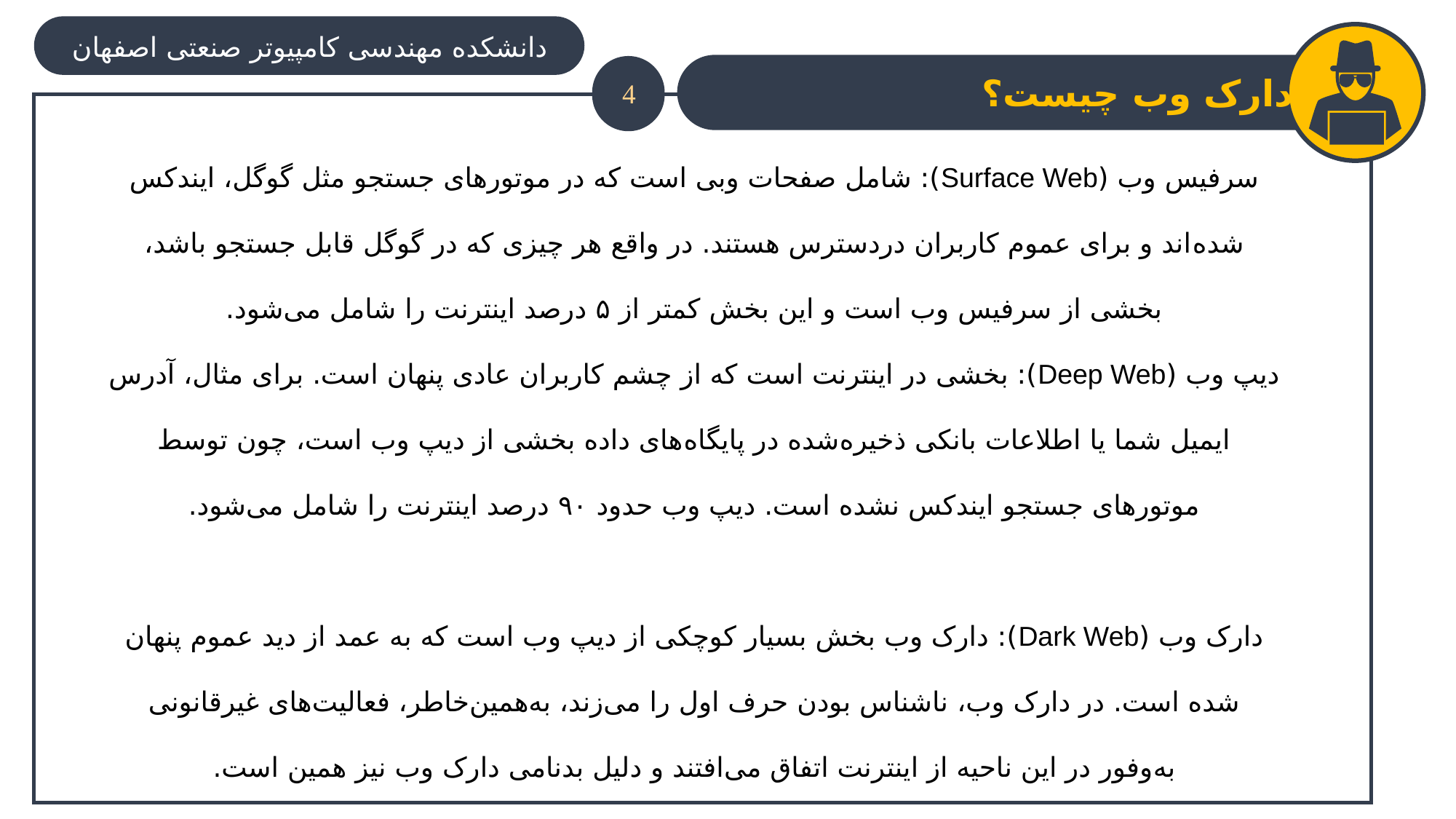

دانشکده مهندسی کامپیوتر صنعتی اصفهان
دارک وب چیست؟
4
سرفیس وب (Surface Web): شامل صفحات وبی است که در موتورهای جستجو مثل گوگل، ایندکس شده‌اند و برای عموم کاربران دردسترس هستند. در واقع هر چیزی که در گوگل قابل جستجو باشد، بخشی از سرفیس وب است و این بخش کمتر از ۵ درصد اینترنت را شامل می‌شود.
دیپ وب (Deep Web): بخشی در اینترنت است که از چشم کاربران عادی پنهان است. برای مثال، آدرس ایمیل شما یا اطلاعات بانکی ذخیره‌شده در پایگاه‌های داده بخشی از دیپ وب است، چون توسط موتورهای جستجو ایندکس نشده است. دیپ وب حدود ۹۰ درصد اینترنت را شامل می‌شود.

دارک وب (Dark Web): دارک وب بخش بسیار کوچکی از دیپ وب است که به عمد از دید عموم پنهان شده است. در دارک وب،‌ ناشناس بودن حرف اول را می‌زند، به‌همین‌خاطر، فعالیت‌های غیرقانونی به‌وفور در این ناحیه از اینترنت اتفاق می‌افتند و دلیل بدنامی دارک‌ وب نیز همین است.